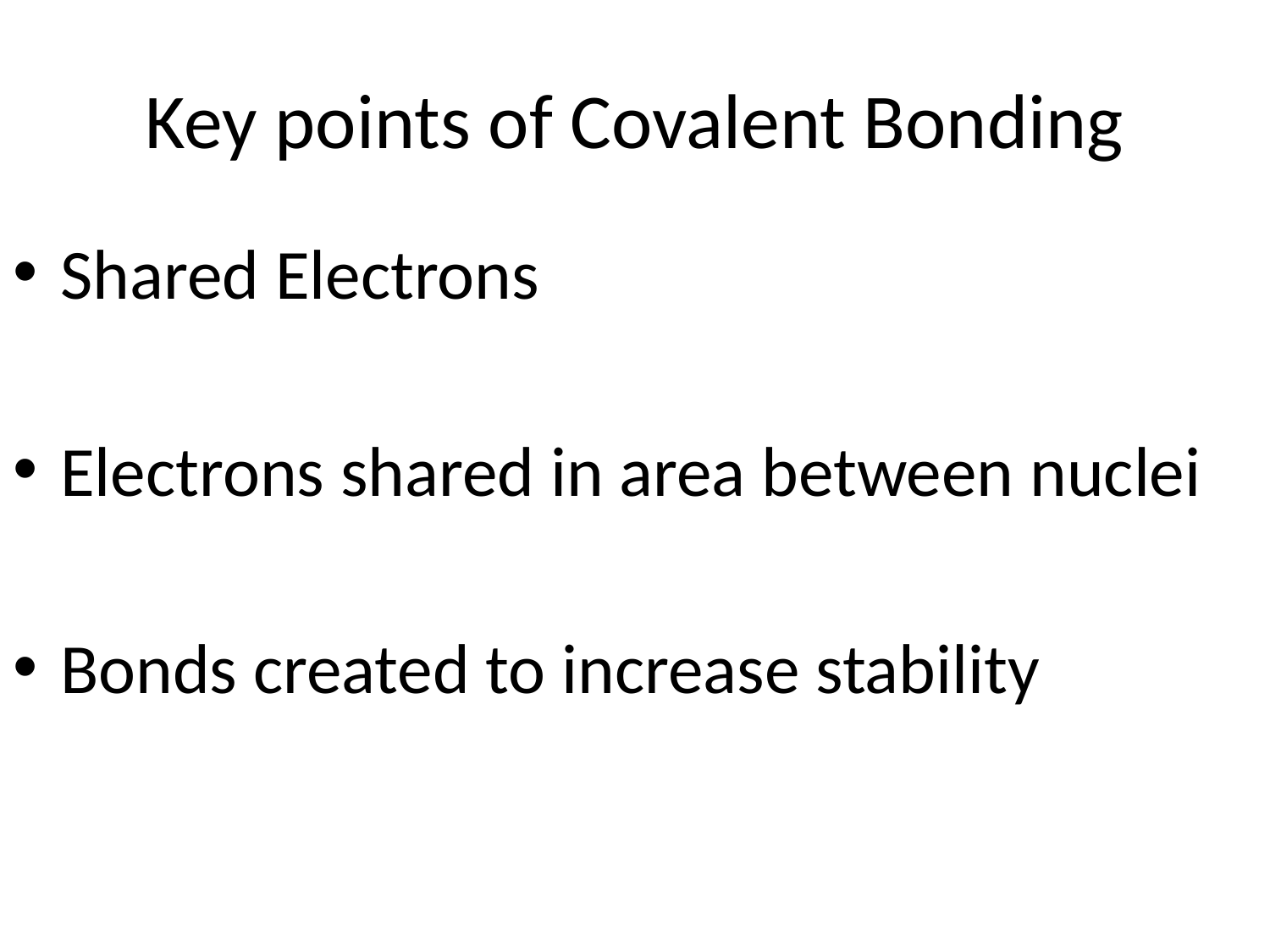

# Key points of Covalent Bonding
Shared Electrons

Electrons shared in area between nuclei

Bonds created to increase stability